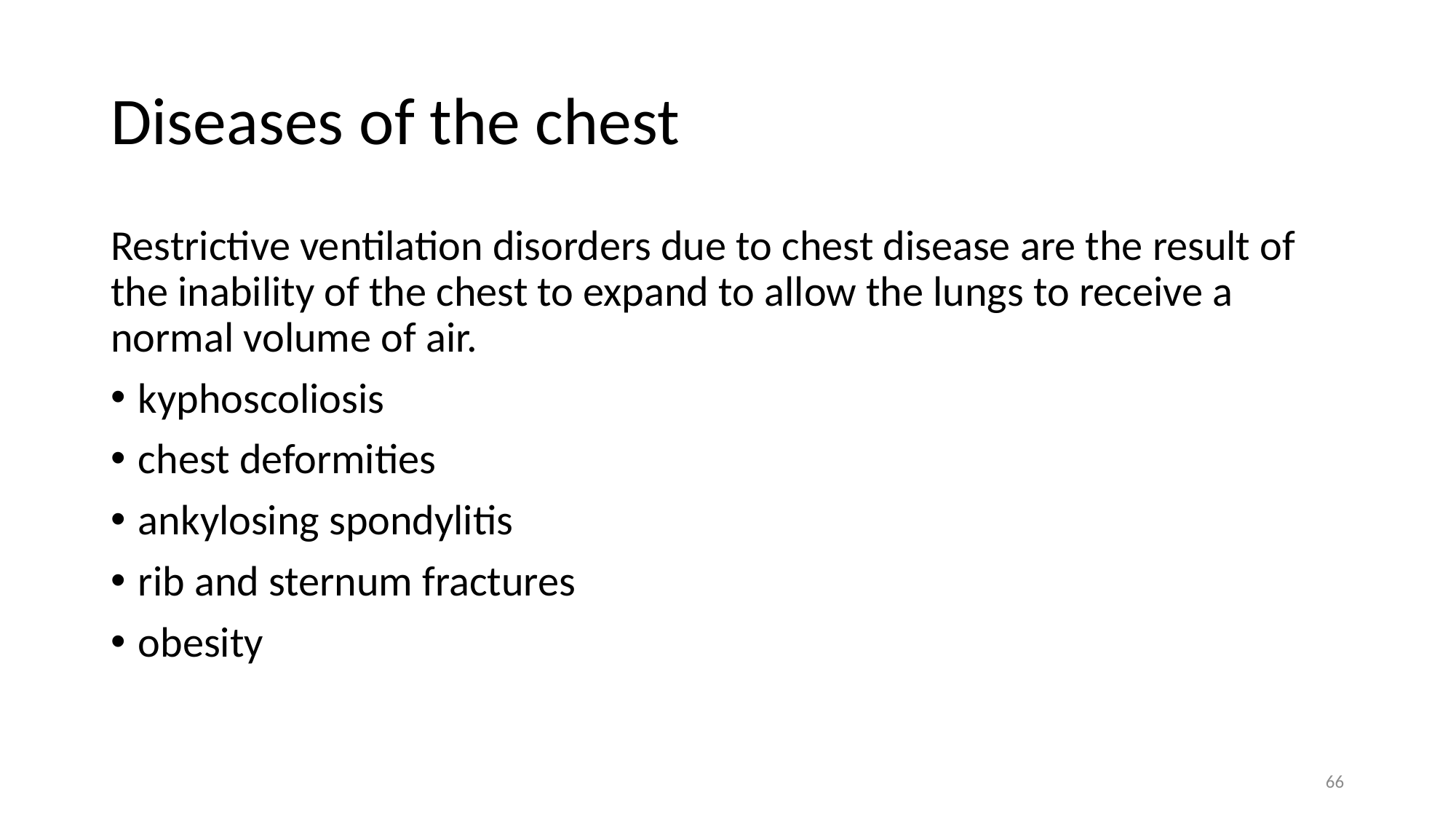

# Diseases of the chest
Restrictive ventilation disorders due to chest disease are the result of the inability of the chest to expand to allow the lungs to receive a normal volume of air.
kyphoscoliosis
chest deformities
ankylosing spondylitis
rib and sternum fractures
obesity
66